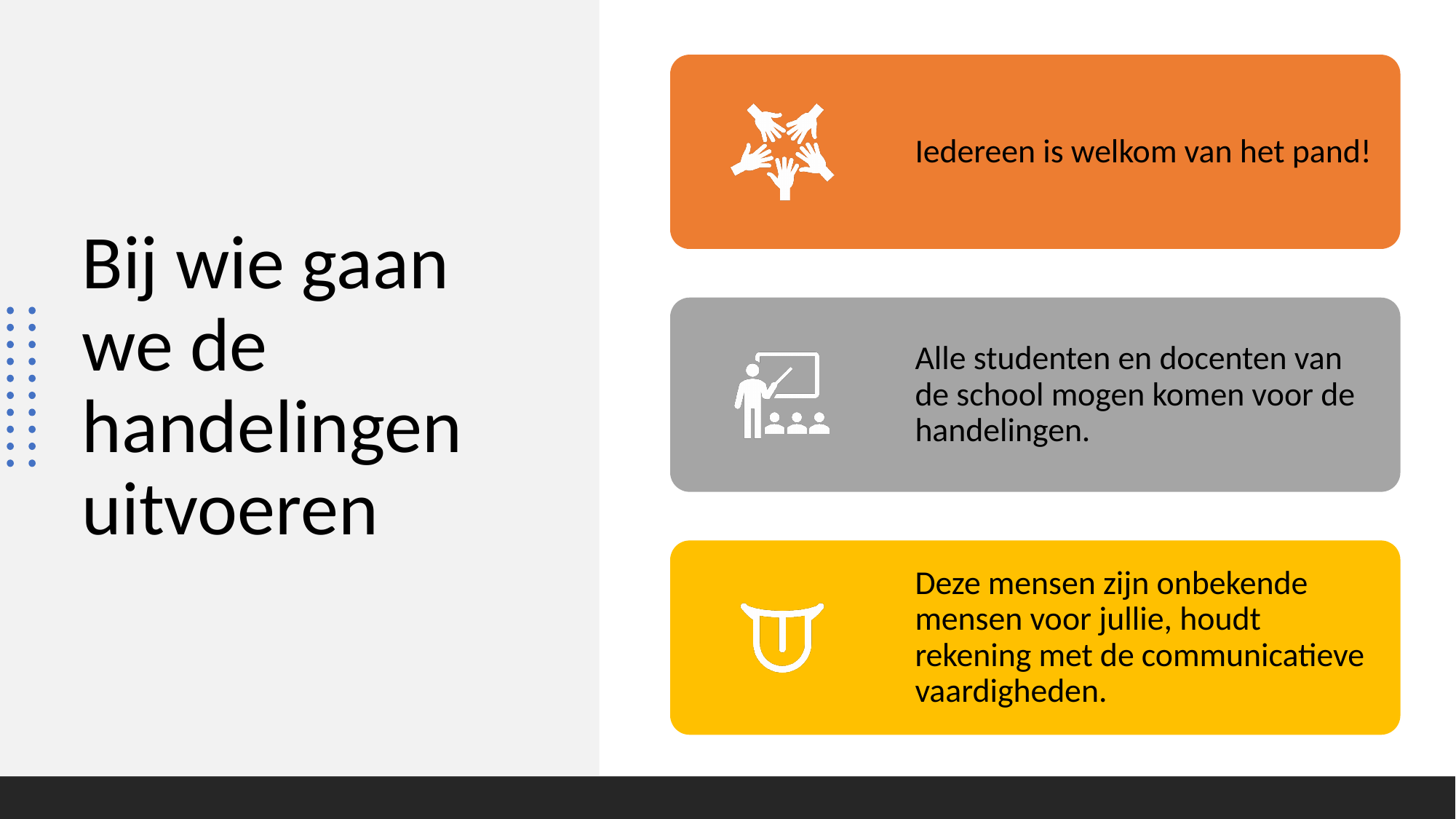

Iedereen is welkom van het pand!
Alle studenten en docenten van de school mogen komen voor de handelingen.
Deze mensen zijn onbekende mensen voor jullie, houdt rekening met de communicatieve vaardigheden.
# Bij wie gaan we de handelingen uitvoeren